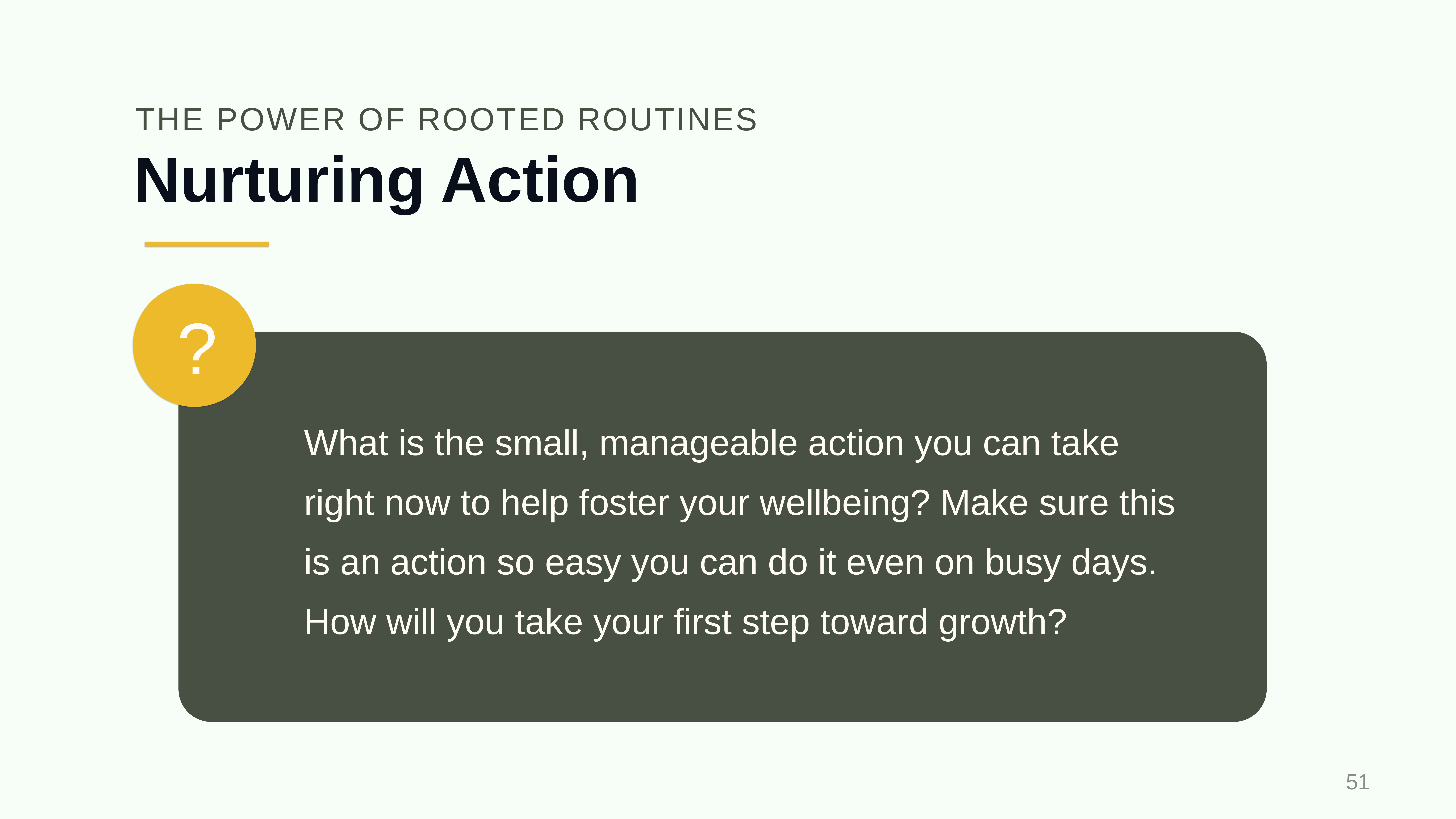

THE POWER OF ROOTED ROUTINES
# Nurturing Action

?

What is the small, manageable action you can take right now to help foster your wellbeing? Make sure this is an action so easy you can do it even on busy days. How will you take your first step toward growth?
51